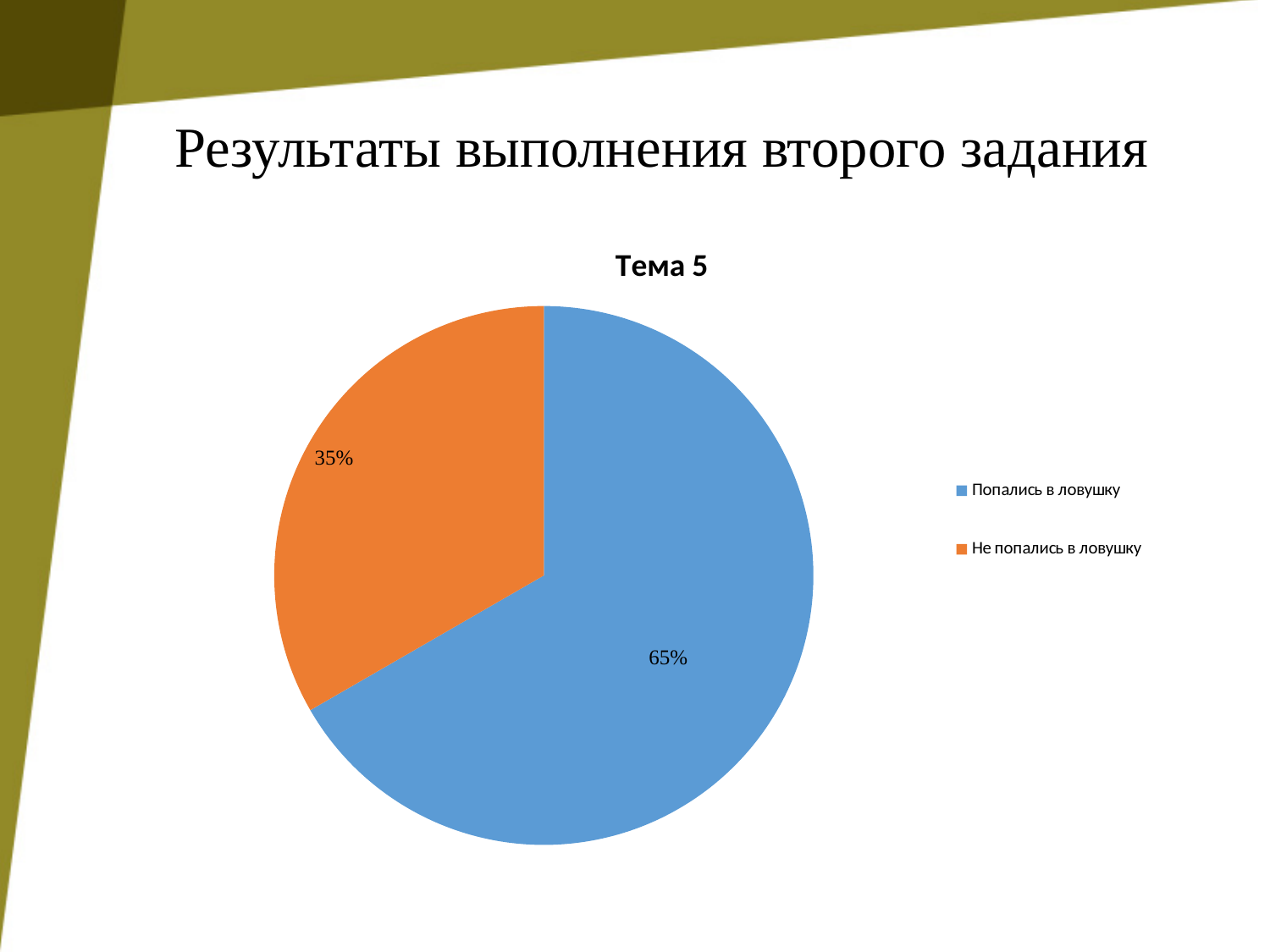

# Результаты выполнения второго задания

### Chart: Тема 5

| Category | Продажи |
|---|---|
| Попались в ловушку | 12.0 |
| Не попались в ловушку | 6.0 |